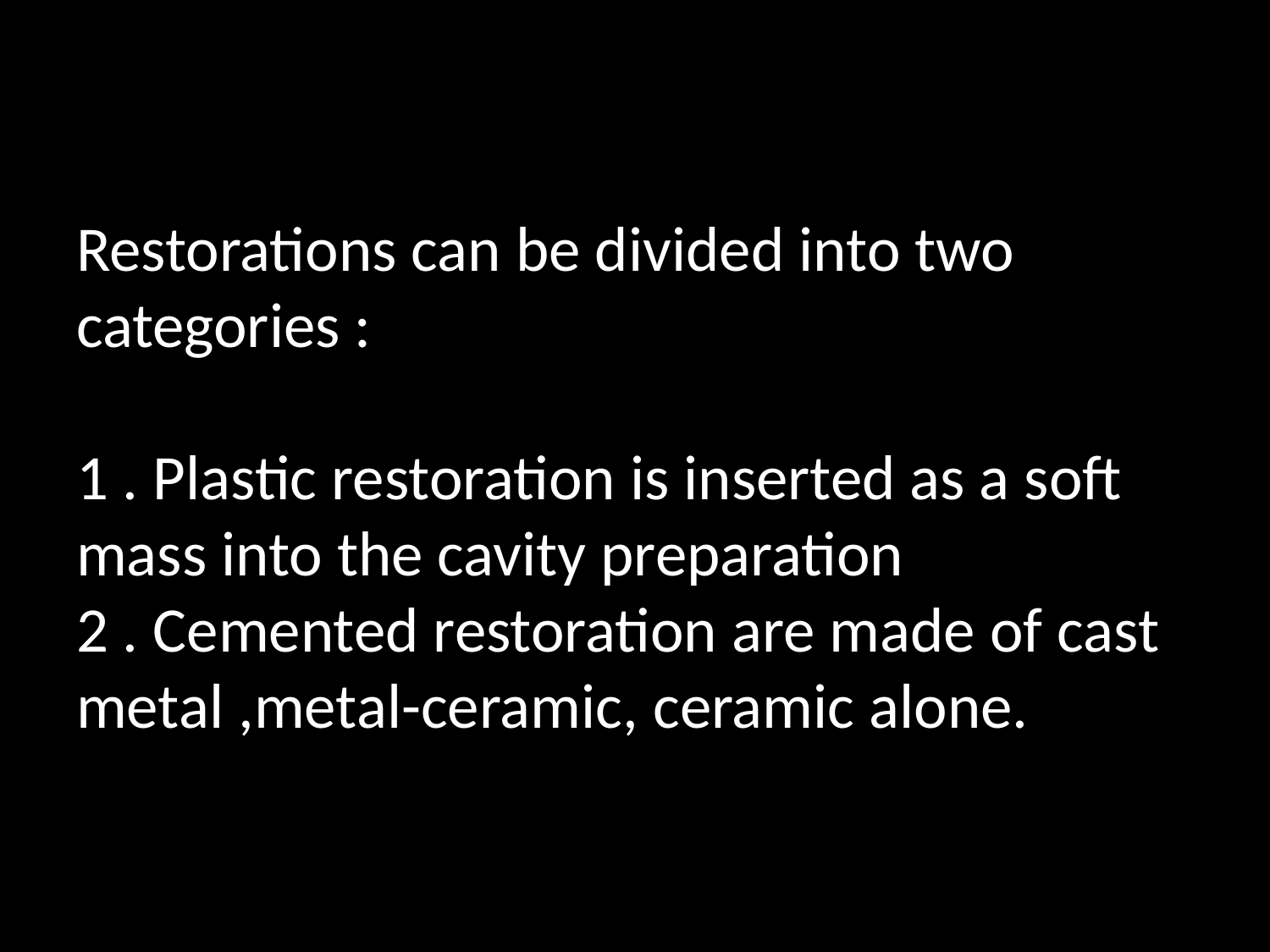

# Restorations can be divided into two categories : 1 . Plastic restoration is inserted as a soft   mass into the cavity preparation 2 . Cemented restoration are made of cast metal ,metal-ceramic, ceramic alone.